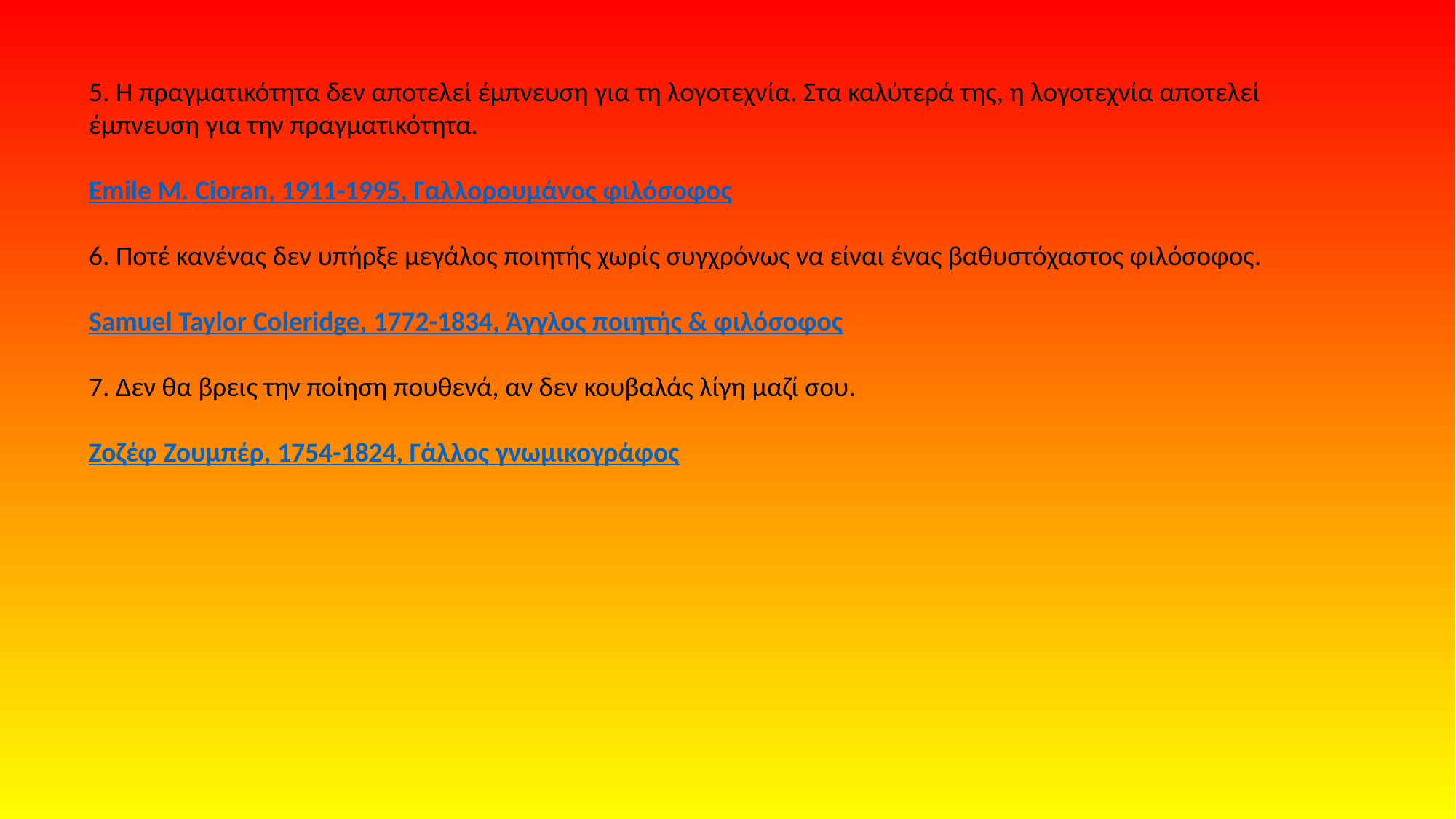

5. Η πραγματικότητα δεν αποτελεί έμπνευση για τη λογοτεχνία. Στα καλύτερά της, η λογοτεχνία αποτελεί
έμπνευση για την πραγματικότητα.

Emile M. Cioran, 1911-1995, Γαλλορουμάνος φιλόσοφος

6. Ποτέ κανένας δεν υπήρξε μεγάλος ποιητής χωρίς συγχρόνως να είναι ένας βαθυστόχαστος φιλόσοφος.

Samuel Taylor Coleridge, 1772-1834, Άγγλος ποιητής & φιλόσοφος

7. Δεν θα βρεις την ποίηση πουθενά, αν δεν κουβαλάς λίγη μαζί σου.

Ζοζέφ Ζουμπέρ, 1754-1824, Γάλλος γνωμικογράφος